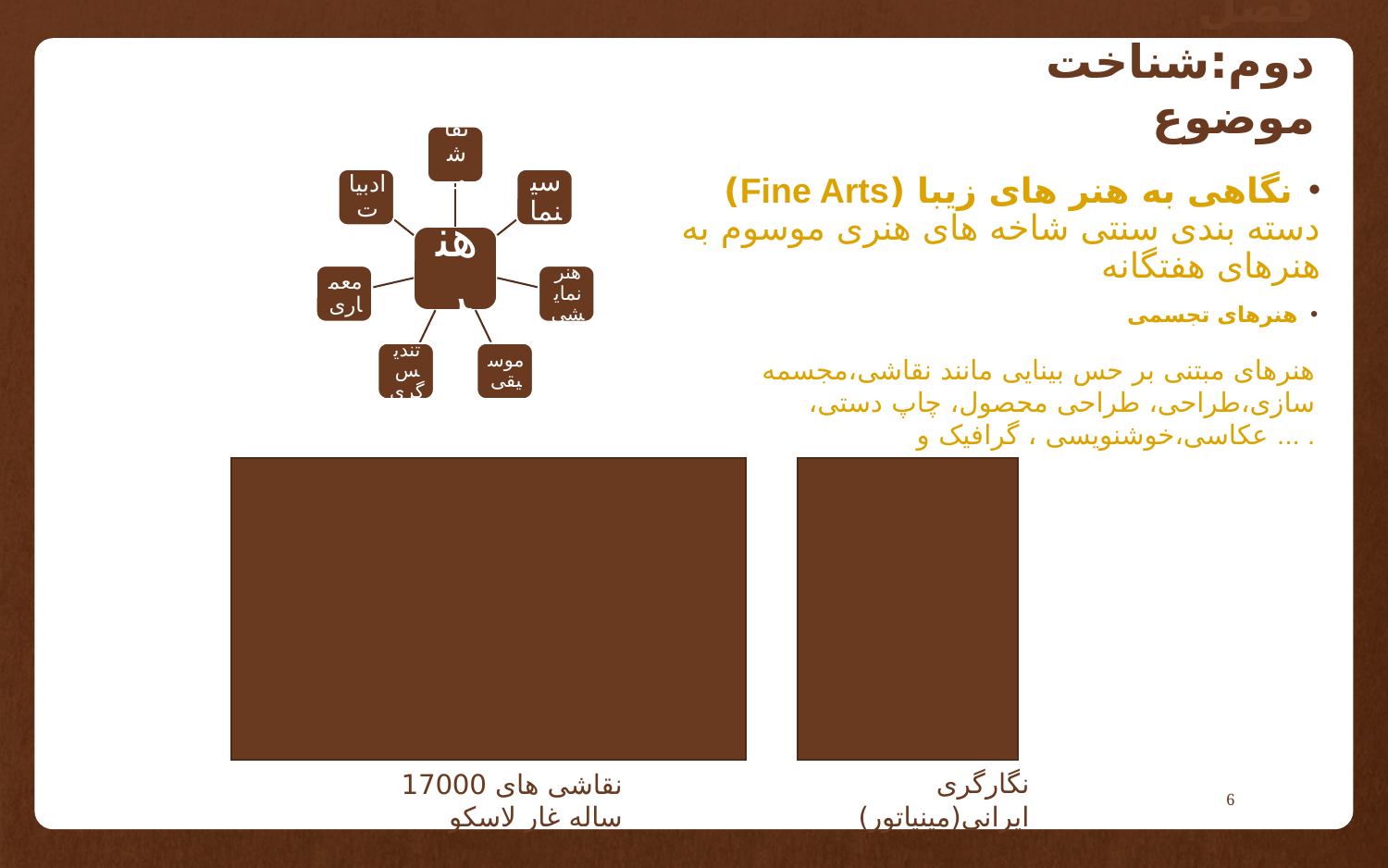

# فصل دوم:شناخت موضوع
هنر
نقاشی
سینما
هنر نمایشی
موسیقی
تندیس گری
معماری
ادبیات
نگاهی به هنر های زیبا (Fine Arts)
دسته بندی سنتی شاخه های هنری موسوم به هنرهای هفتگانه

هنرهای تجسمی

هنرهای مبتنی بر حس بینایی مانند نقاشی،مجسمه سازی،طراحی، طراحی محصول، چاپ دستی، عکاسی،خوشنویسی ، گرافیک و ... .

نگارگری ایرانی(مینیاتور)
نقاشی های 17000 ساله غار لاسکو
6